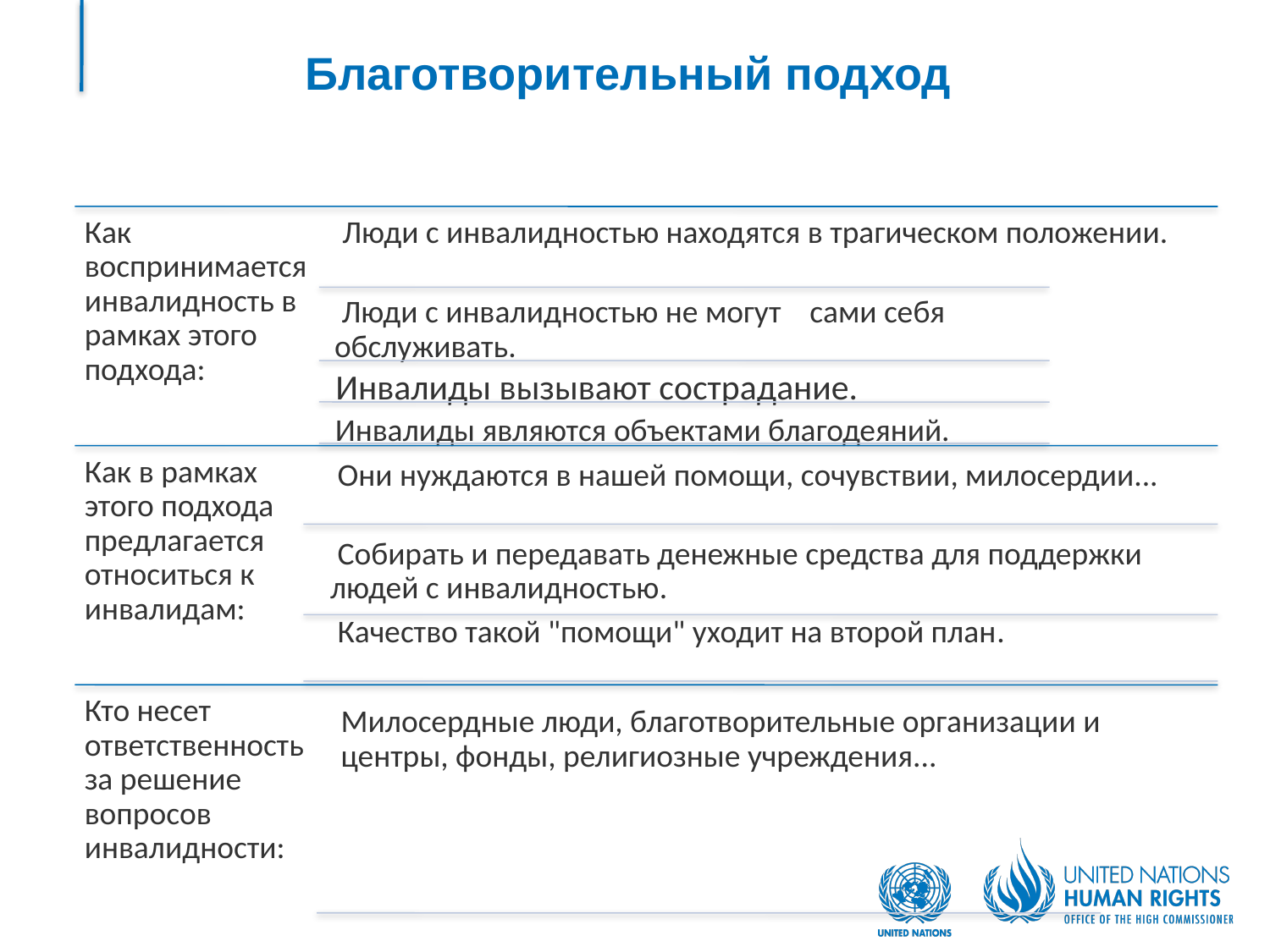

# Благотворительный подход
Как воспринимается инвалидность в рамках этого подхода:
Люди с инвалидностью находятся в трагическом положении.
 Люди с инвалидностью не могут    сами себя обслуживать.
 Инвалиды вызывают сострадание.
 Инвалиды являются объектами благодеяний.
Как в рамках этого подхода предлагается относиться к инвалидам:
 Они нуждаются в нашей помощи, сочувствии, милосердии...
 Собирать и передавать денежные средства для поддержки       людей с инвалидностью.
 Качество такой "помощи" уходит на второй план.
Кто несет ответственность за решение вопросов инвалидности:
Милосердные люди, благотворительные организации и центры, фонды, религиозные учреждения...